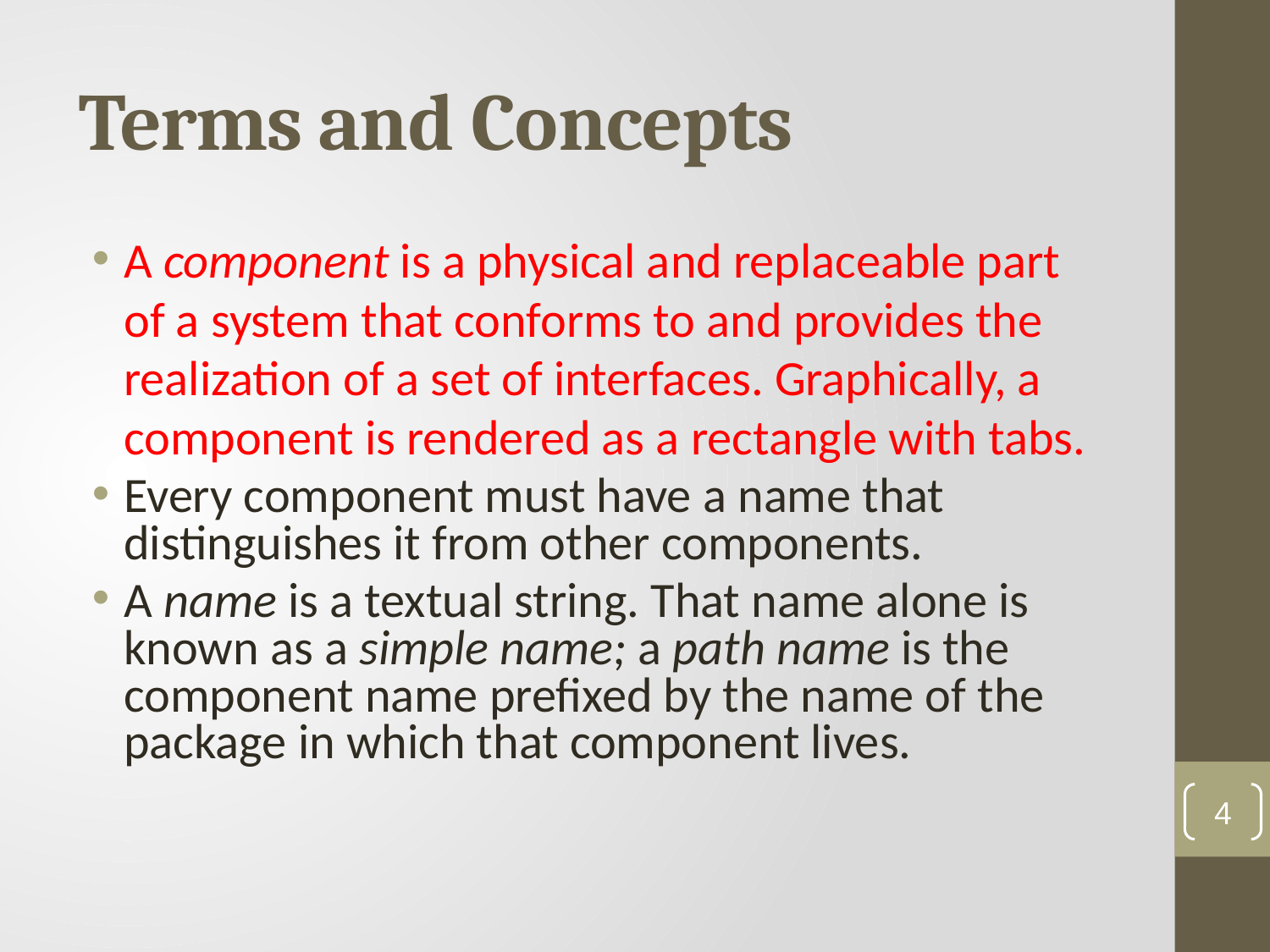

# Terms and Concepts
A component is a physical and replaceable part of a system that conforms to and provides the realization of a set of interfaces. Graphically, a component is rendered as a rectangle with tabs.
Every component must have a name that distinguishes it from other components.
A name is a textual string. That name alone is known as a simple name; a path name is the component name prefixed by the name of the package in which that component lives.
4